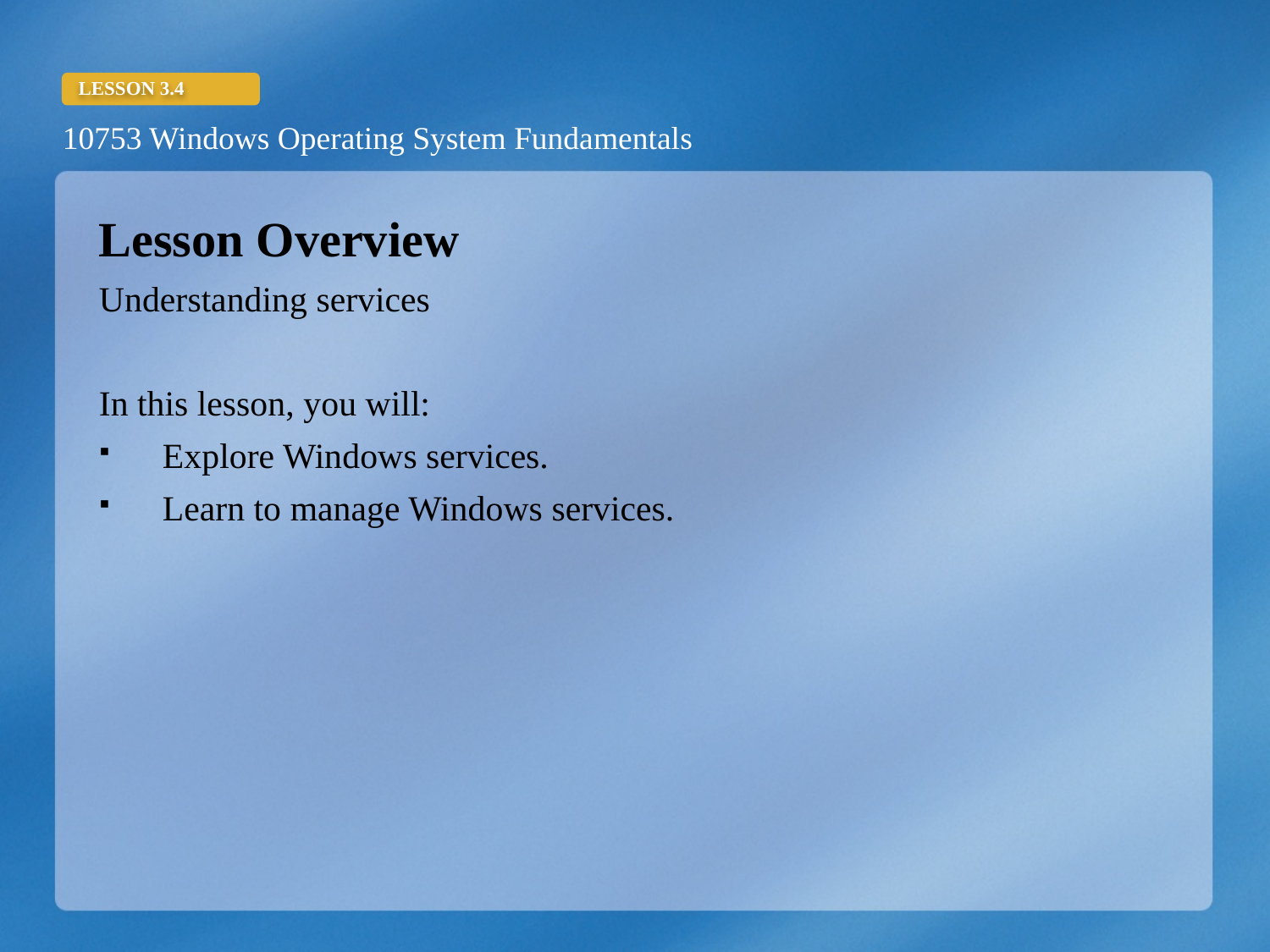

Lesson Overview
Understanding services

In this lesson, you will:
Explore Windows services.
Learn to manage Windows services.